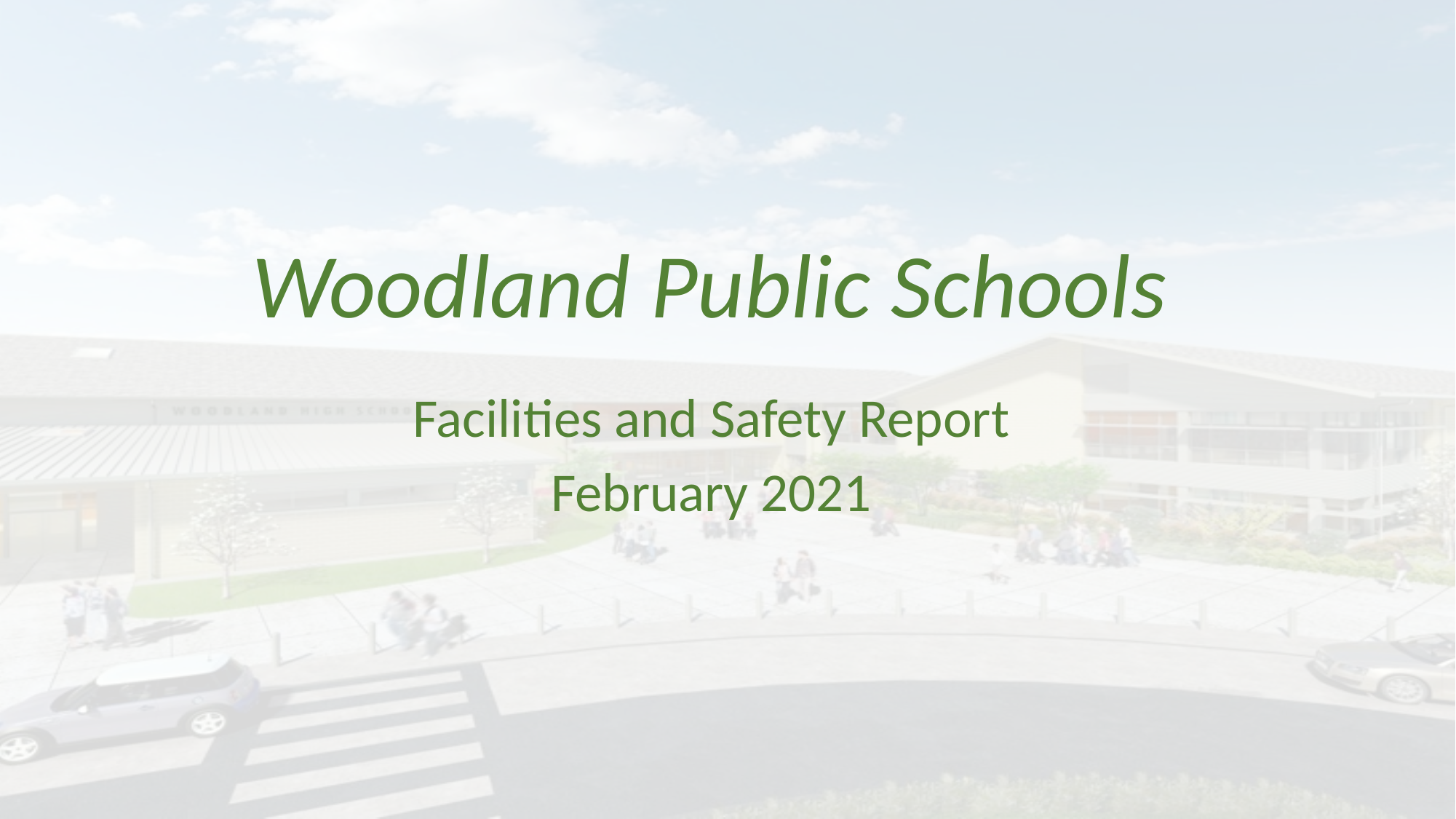

# Woodland Public Schools
Facilities and Safety Report
February 2021